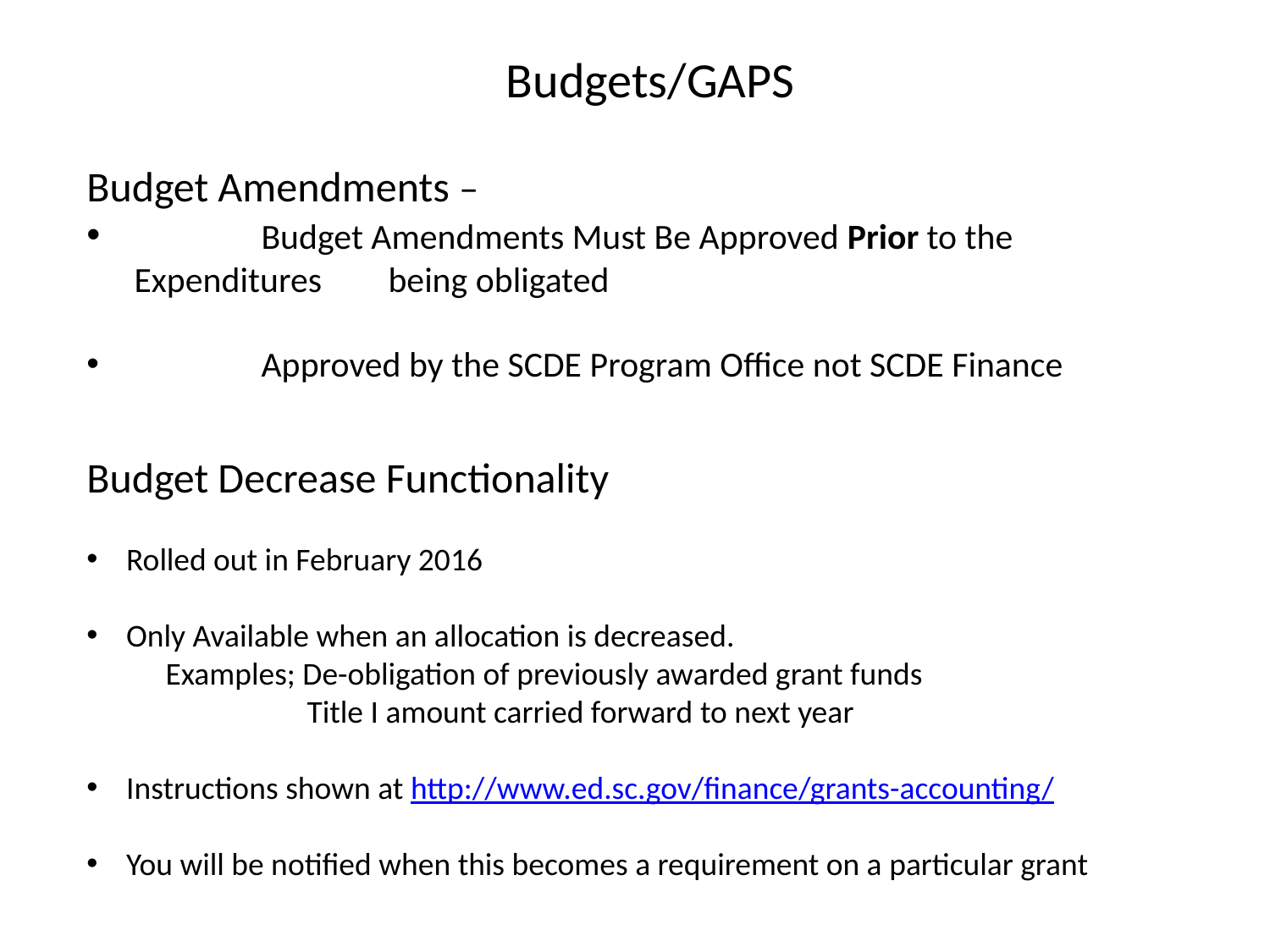

Budgets/GAPS

Budget Amendments –
 	Budget Amendments Must Be Approved Prior to the Expenditures 	being obligated

	Approved by the SCDE Program Office not SCDE Finance

Budget Decrease Functionality

Rolled out in February 2016

Only Available when an allocation is decreased.
           Examples; De-obligation of previously awarded grant funds
	             Title I amount carried forward to next year

Instructions shown at http://www.ed.sc.gov/finance/grants-accounting/

You will be notified when this becomes a requirement on a particular grant